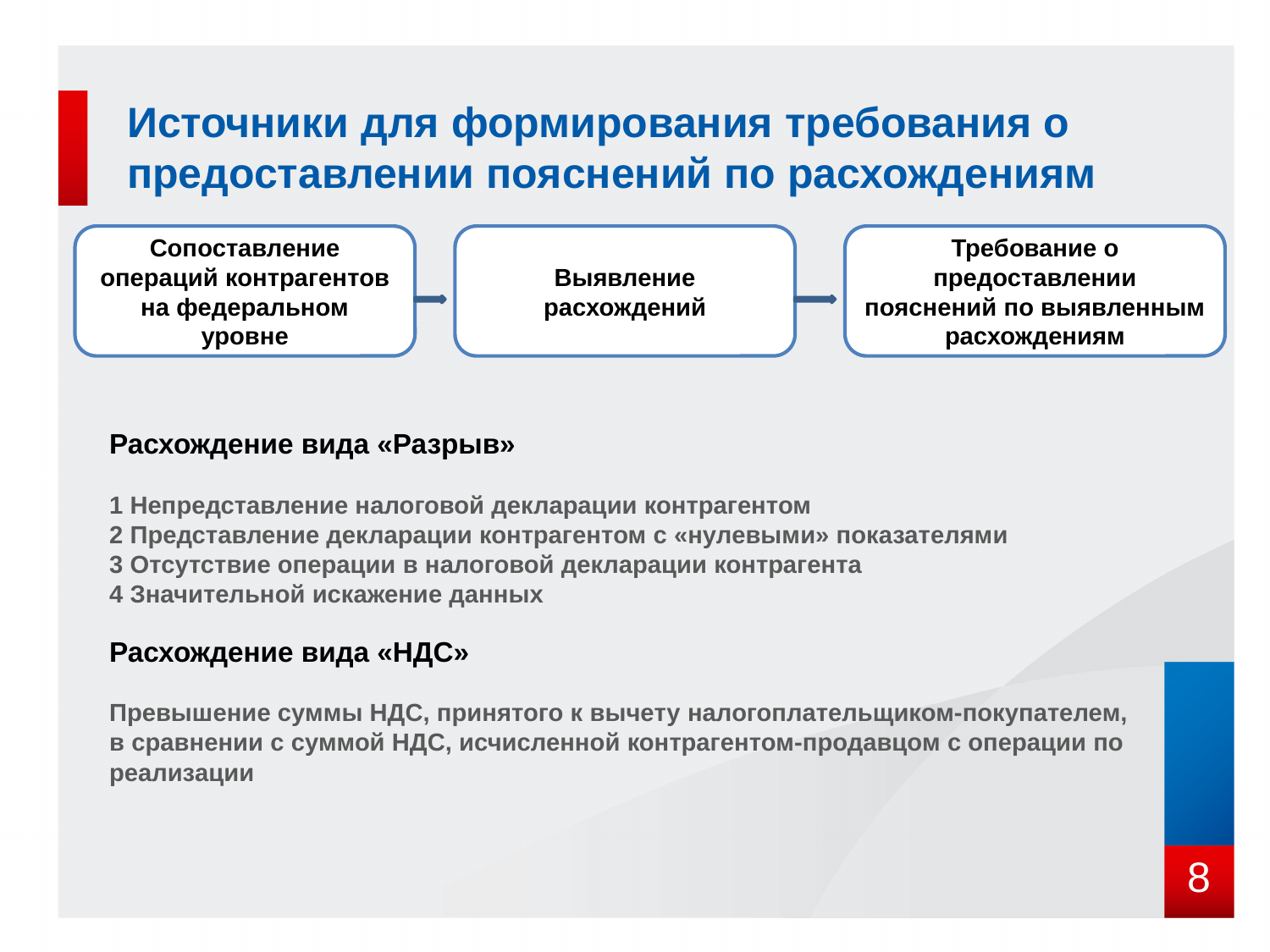

# Источники для формирования требования о предоставлении пояснений по расхождениям
Сопоставление операций контрагентов на федеральном уровне
Выявление расхождений
Требование о предоставлении пояснений по выявленным расхождениям

Расхождение вида «Разрыв»

1 Непредставление налоговой декларации контрагентом
2 Представление декларации контрагентом с «нулевыми» показателями
3 Отсутствие операции в налоговой декларации контрагента
4 Значительной искажение данных

Расхождение вида «НДС»

Превышение суммы НДС, принятого к вычету налогоплательщиком-покупателем, в сравнении с суммой НДС, исчисленной контрагентом-продавцом с операции по реализации

8